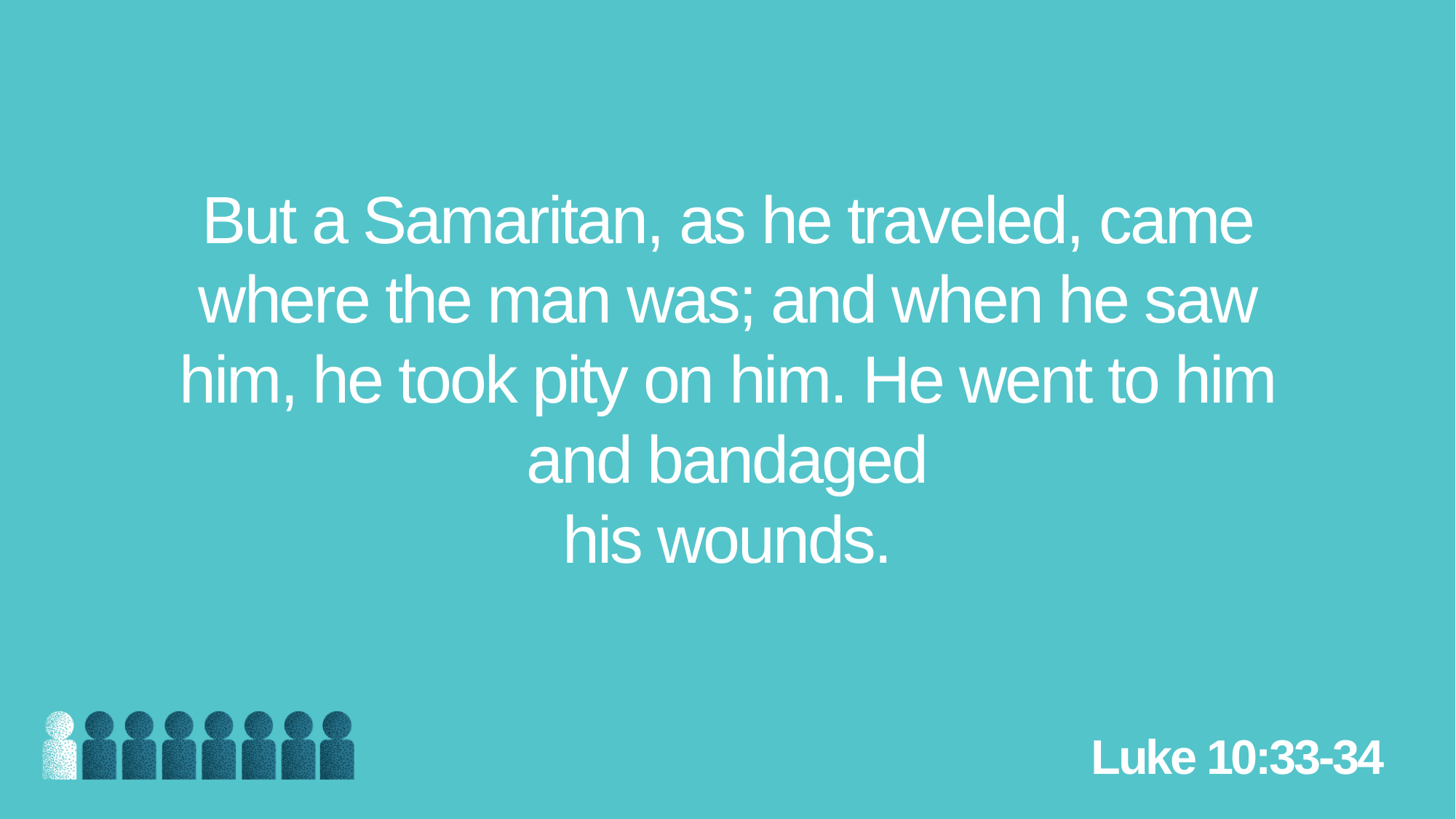

But a Samaritan, as he traveled, came where the man was; and when he saw him, he took pity on him. He went to him and bandaged
his wounds.
Luke 10:33-34